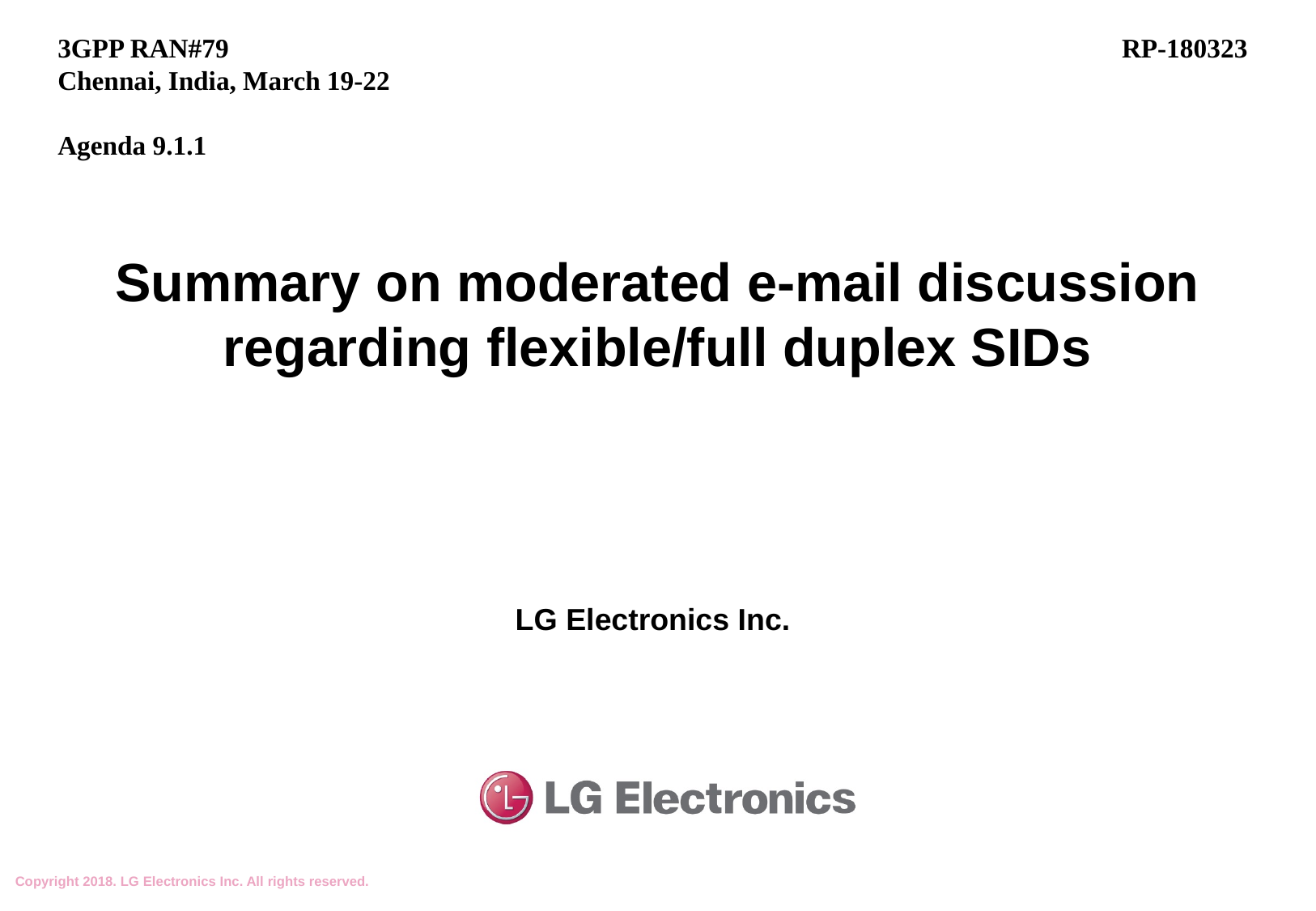

3GPP RAN#79
Chennai, India, March 19-22

Agenda 9.1.1
RP-180323
# Summary on moderated e-mail discussion regarding flexible/full duplex SIDs

LG Electronics Inc.